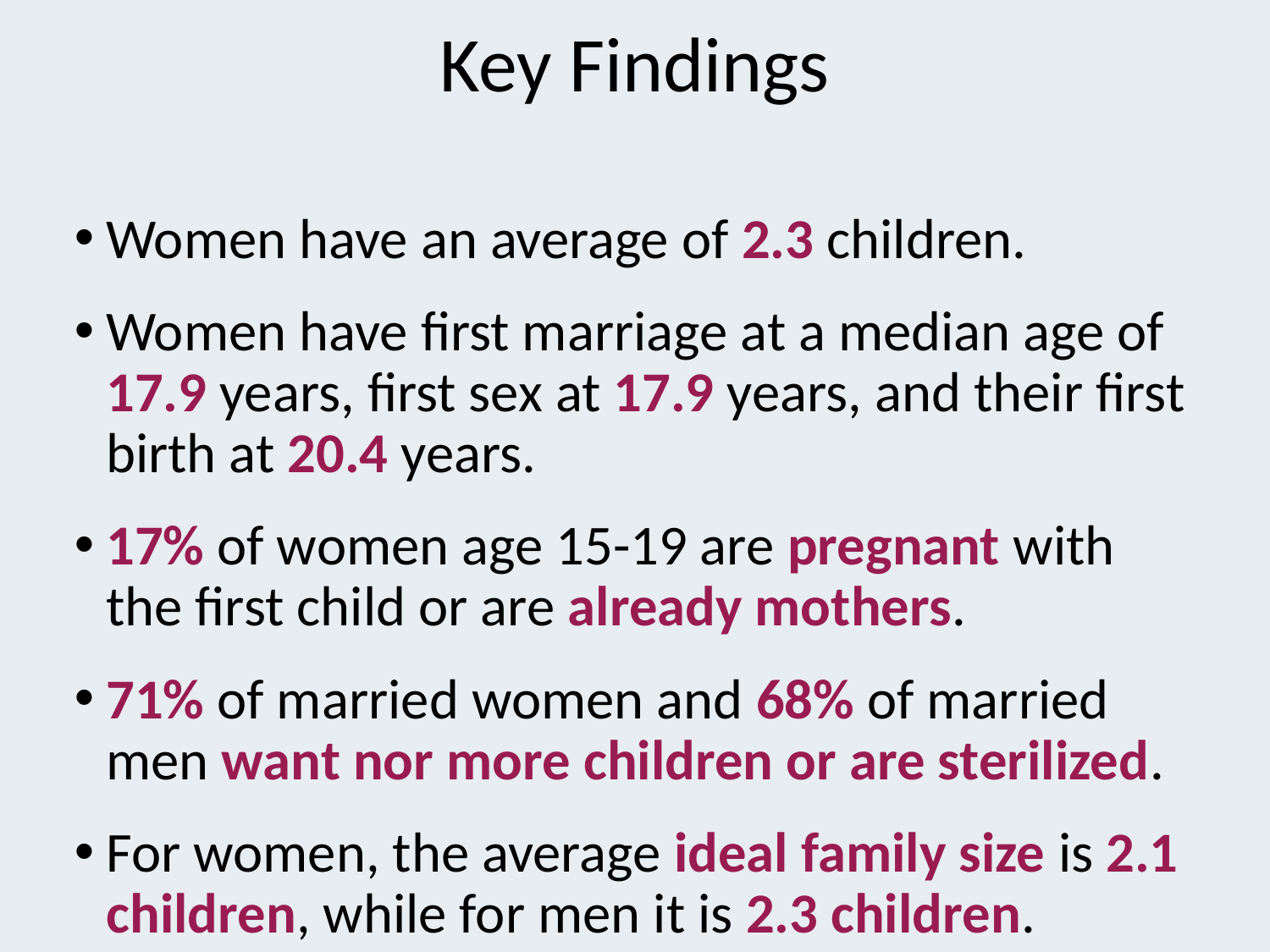

# Key Findings
Women have an average of 2.3 children.
Women have first marriage at a median age of 17.9 years, first sex at 17.9 years, and their first birth at 20.4 years.
17% of women age 15-19 are pregnant with the first child or are already mothers.
71% of married women and 68% of married men want nor more children or are sterilized.
For women, the average ideal family size is 2.1 children, while for men it is 2.3 children.